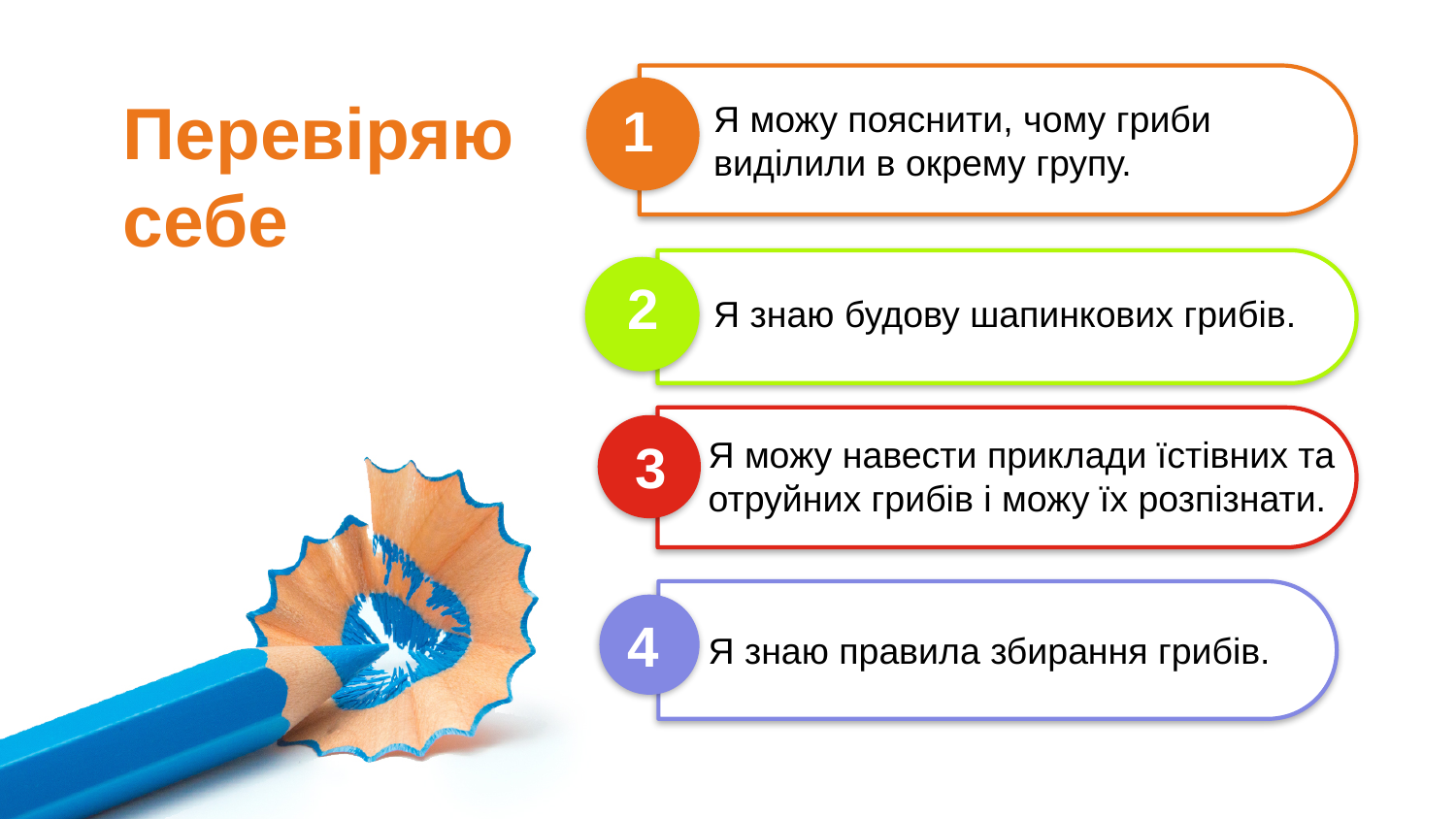

Перевіряю себе

1
Я можу пояснити, чому гриби
виділили в окрему групу.

2
Я знаю будову шапинкових грибів.

Я можу навести приклади їстівних та
отруйних грибів і можу їх розпізнати.
3

4
Я знаю правила збирання грибів.